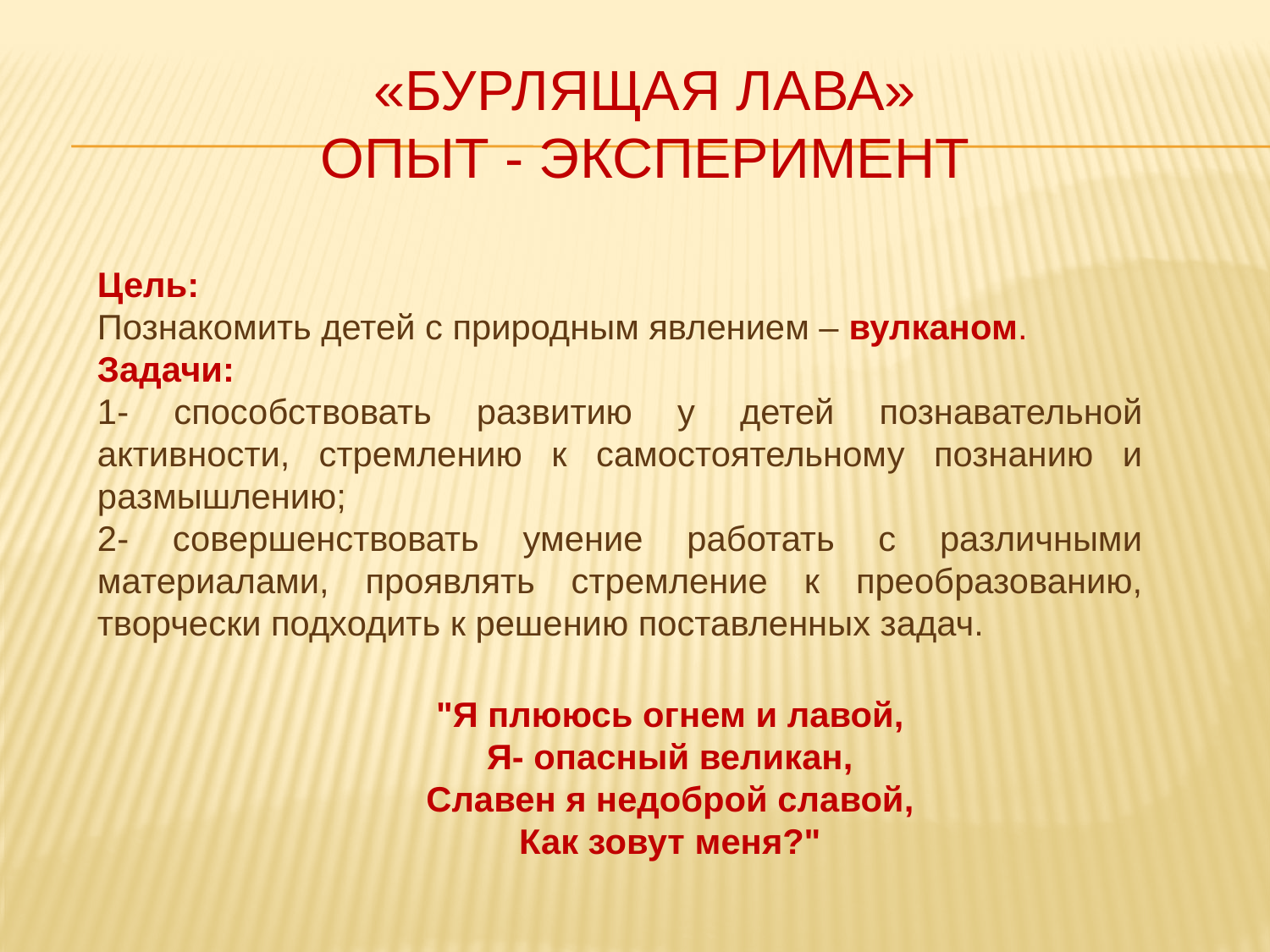

# «Бурлящая лава» опыт - эксперимент
Цель:
Познакомить детей с природным явлением – вулканом.
Задачи:
1- способствовать развитию у детей познавательной активности, стремлению к самостоятельному познанию и размышлению;
2- совершенствовать умение работать с различными материалами, проявлять стремление к преобразованию, творчески подходить к решению поставленных задач.
"Я плююсь огнем и лавой,
Я- опасный великан,
Славен я недоброй славой,
Как зовут меня?"